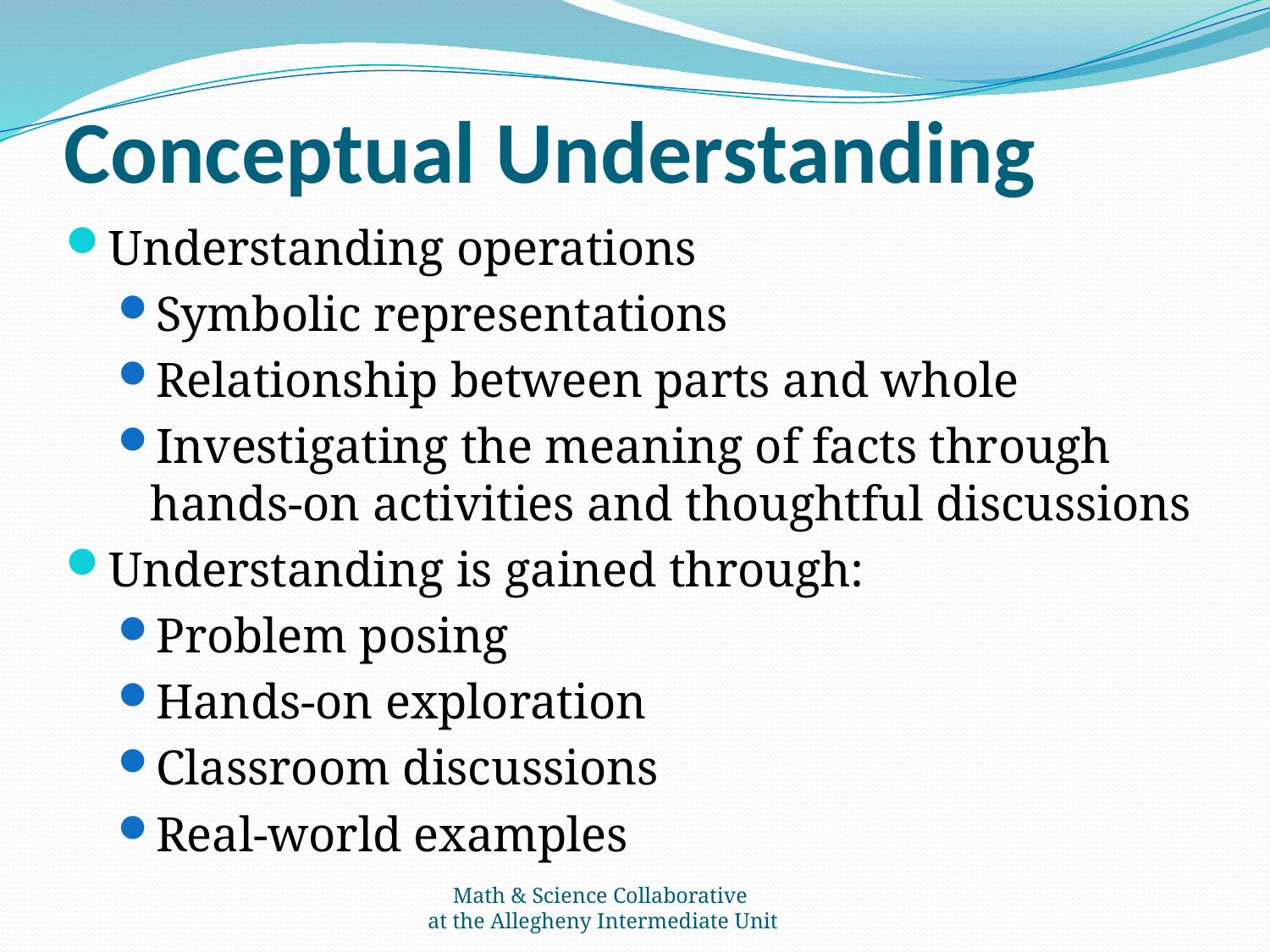

# Conceptual Understanding
Understanding operations
Symbolic representations
Relationship between parts and whole
Investigating the meaning of facts through hands-on activities and thoughtful discussions
Understanding is gained through:
Problem posing
Hands-on exploration
Classroom discussions
Real-world examples
Math & Science Collaborative
at the Allegheny Intermediate Unit